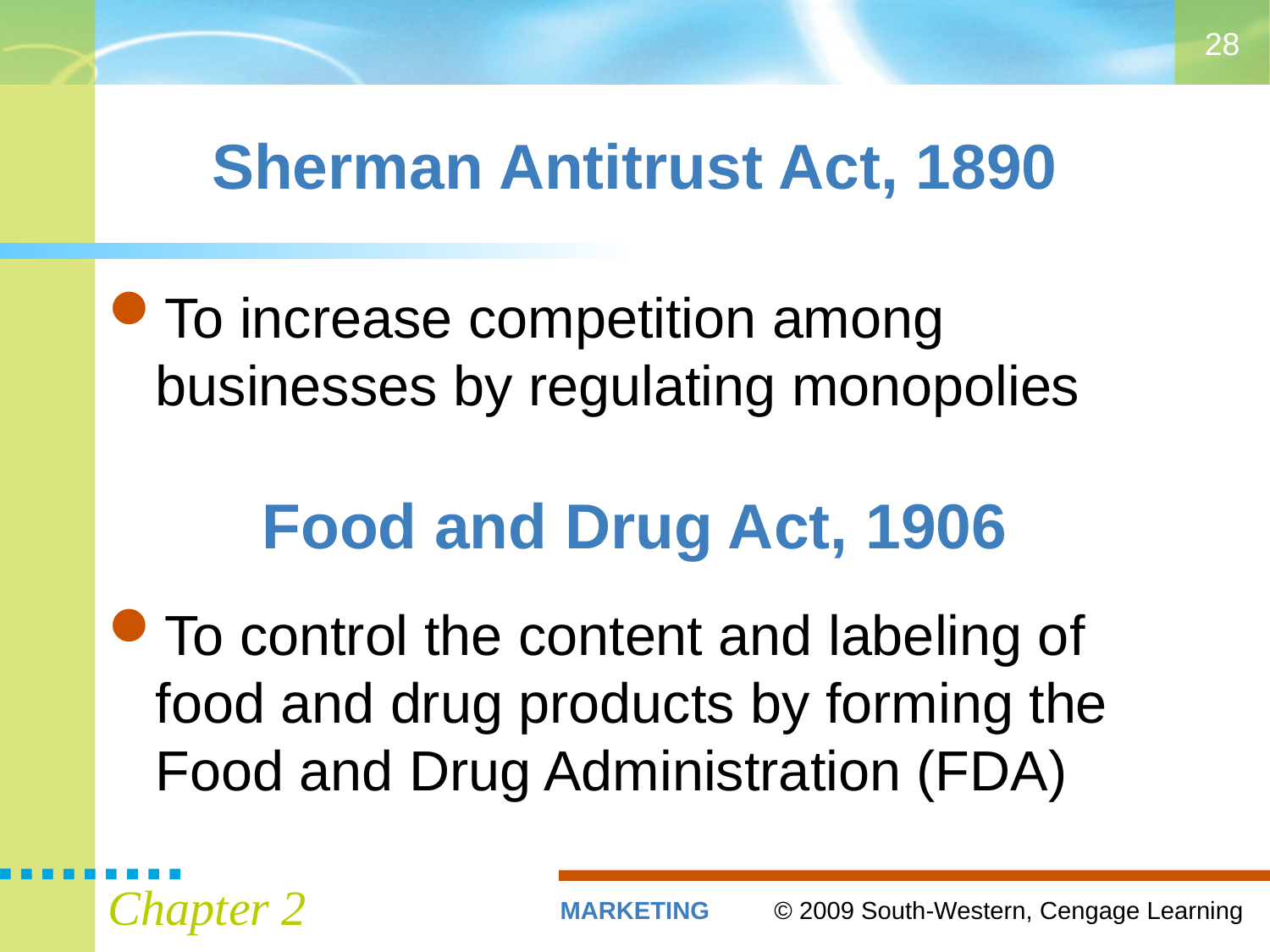

28
# Sherman Antitrust Act, 1890
To increase competition among businesses by regulating monopolies
Food and Drug Act, 1906
To control the content and labeling of food and drug products by forming the Food and Drug Administration (FDA)
Chapter 2